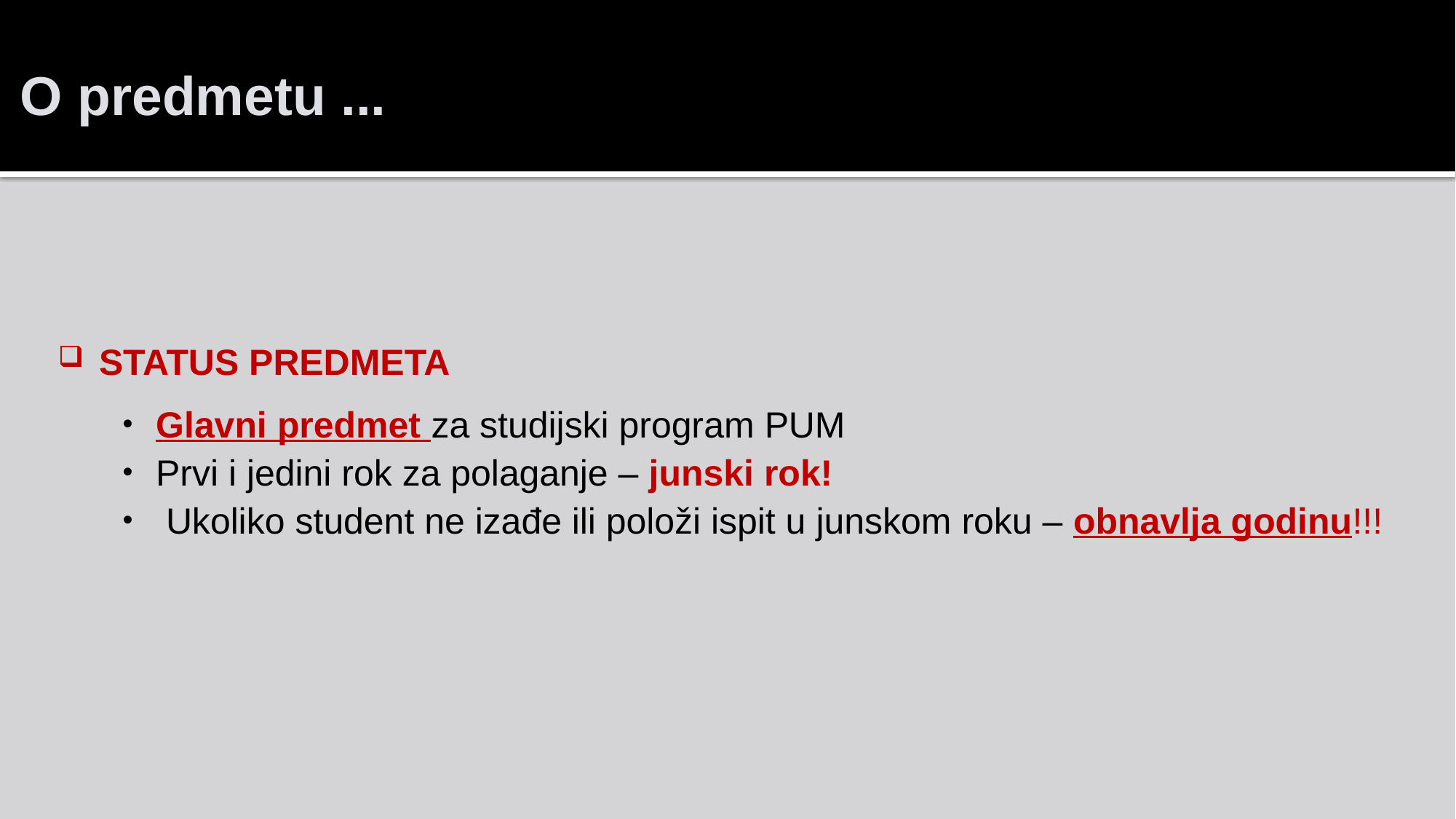

# O predmetu ...

STATUS PREDMETA

Glavni predmet za studijski program PUM
Prvi i jedini rok za polaganje – junski rok!
 Ukoliko student ne izađe ili položi ispit u junskom roku – obnavlja godinu!!!